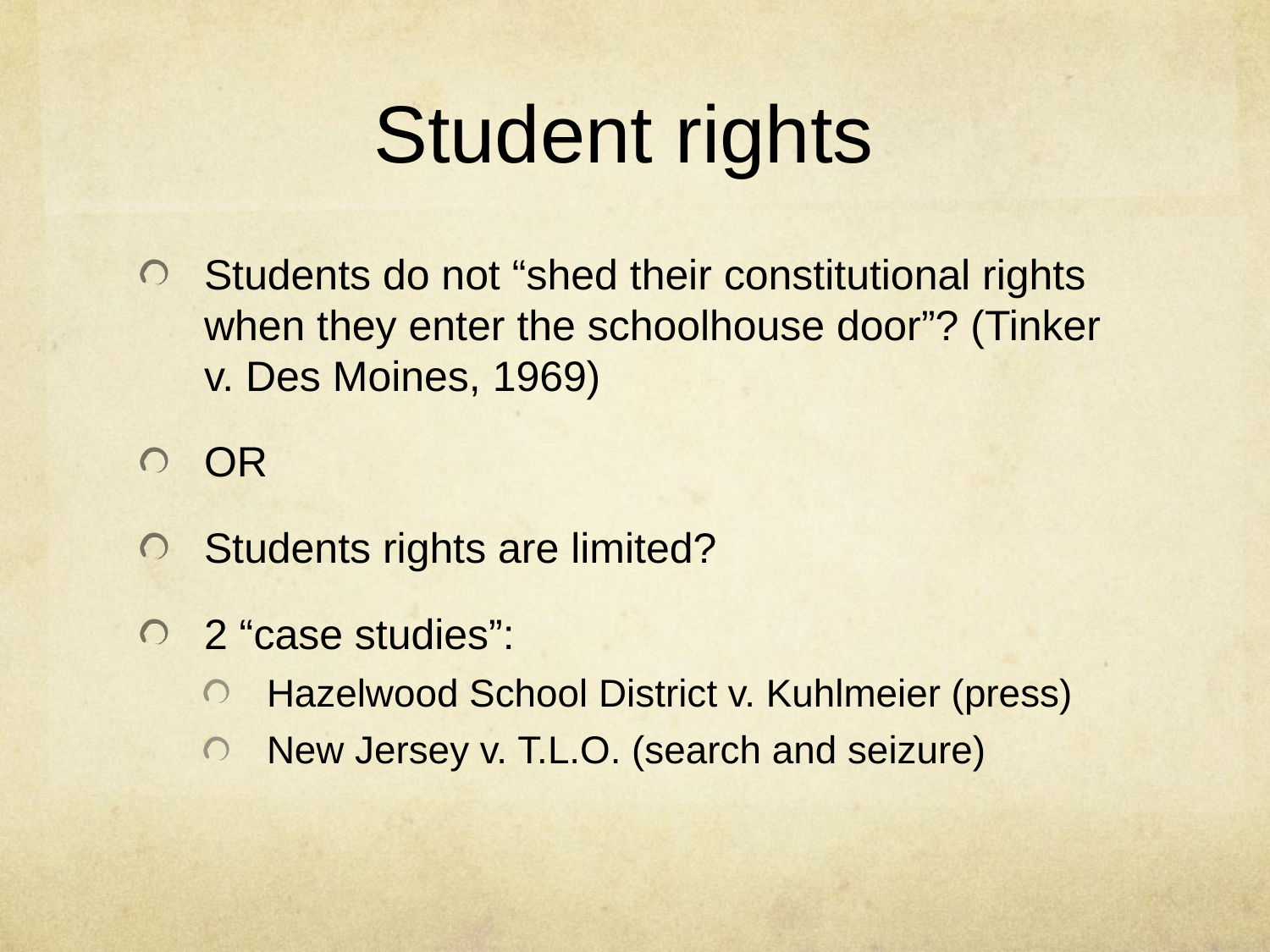

# Student rights
Students do not “shed their constitutional rights when they enter the schoolhouse door”? (Tinker v. Des Moines, 1969)
OR
Students rights are limited?
2 “case studies”:
Hazelwood School District v. Kuhlmeier (press)
New Jersey v. T.L.O. (search and seizure)